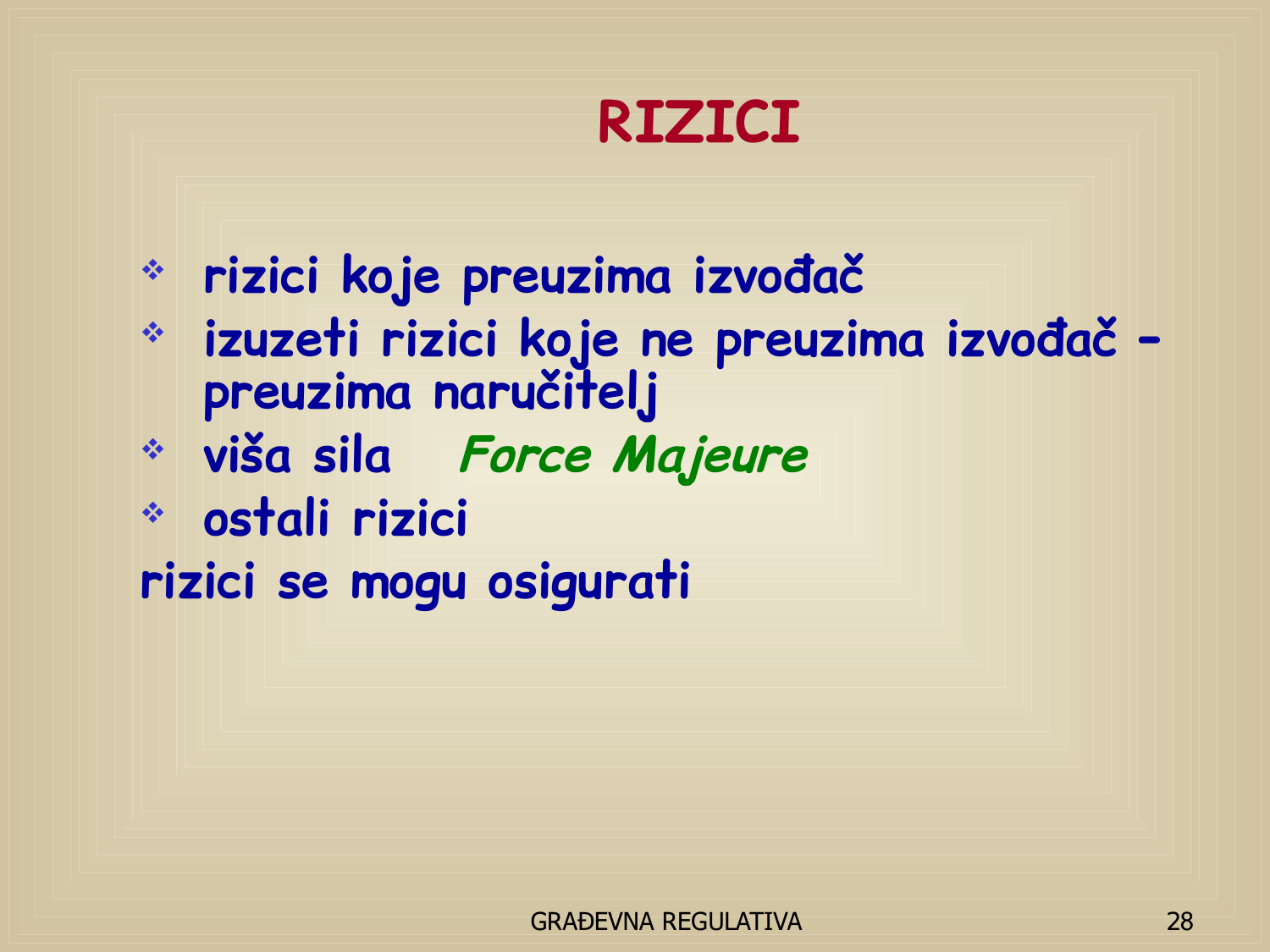

# RIZICI
rizici koje preuzima izvođač
izuzeti rizici koje ne preuzima izvođač – preuzima naručitelj
viša sila	Force Majeure
ostali rizici
rizici se mogu osigurati
GRAĐEVNA REGULATIVA
28